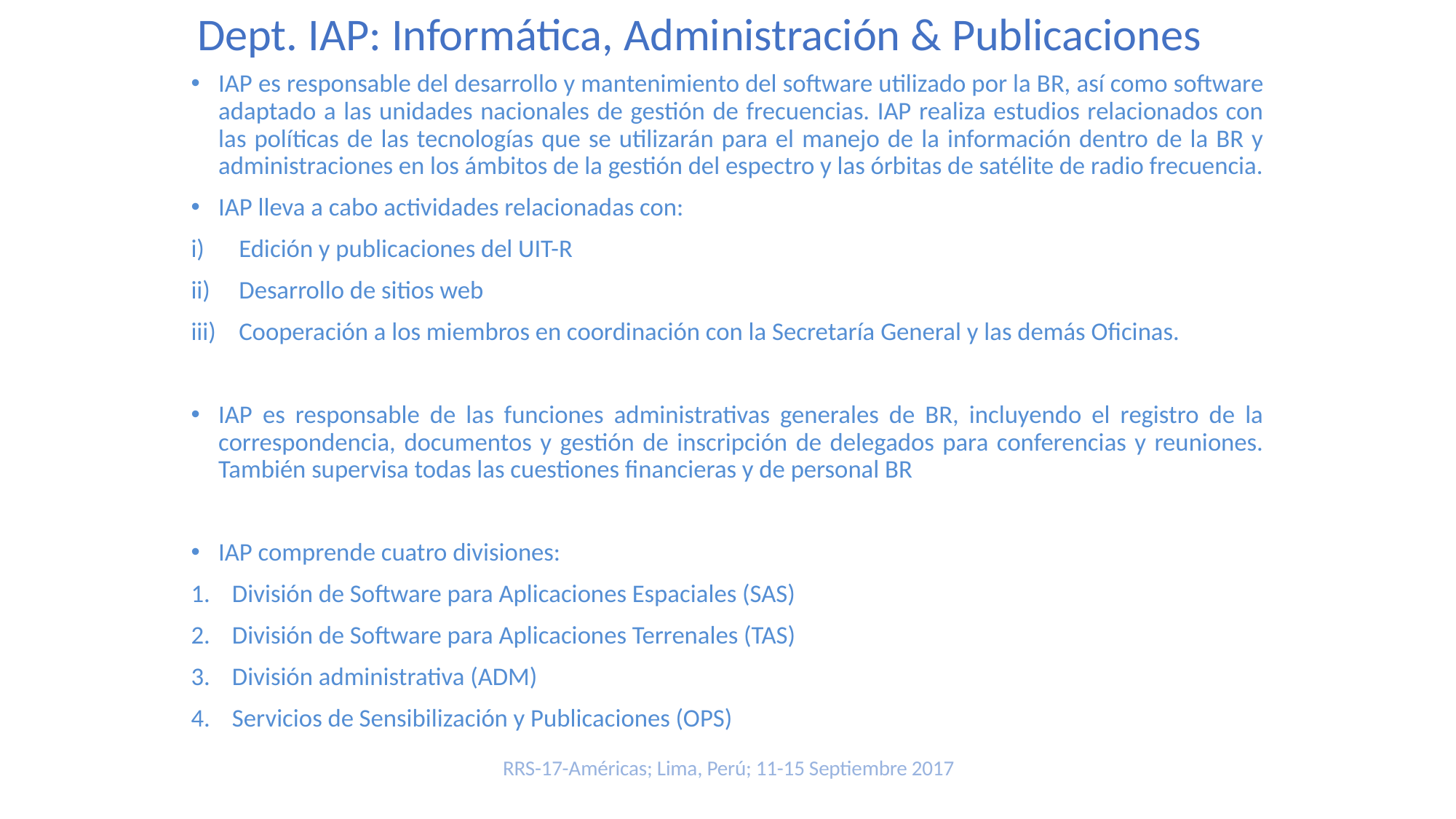

Dept. IAP: Informática, Administración & Publicaciones
IAP es responsable del desarrollo y mantenimiento del software utilizado por la BR, así como software adaptado a las unidades nacionales de gestión de frecuencias. IAP realiza estudios relacionados con las políticas de las tecnologías que se utilizarán para el manejo de la información dentro de la BR y administraciones en los ámbitos de la gestión del espectro y las órbitas de satélite de radio frecuencia.
IAP lleva a cabo actividades relacionadas con:
Edición y publicaciones del UIT-R
Desarrollo de sitios web
Cooperación a los miembros en coordinación con la Secretaría General y las demás Oficinas.

IAP es responsable de las funciones administrativas generales de BR, incluyendo el registro de la correspondencia, documentos y gestión de inscripción de delegados para conferencias y reuniones. También supervisa todas las cuestiones financieras y de personal BR

IAP comprende cuatro divisiones:
División de Software para Aplicaciones Espaciales (SAS)
División de Software para Aplicaciones Terrenales (TAS)
División administrativa (ADM)
Servicios de Sensibilización y Publicaciones (OPS)

RRS-17-Américas; Lima, Perú; 11-15 Septiembre 2017